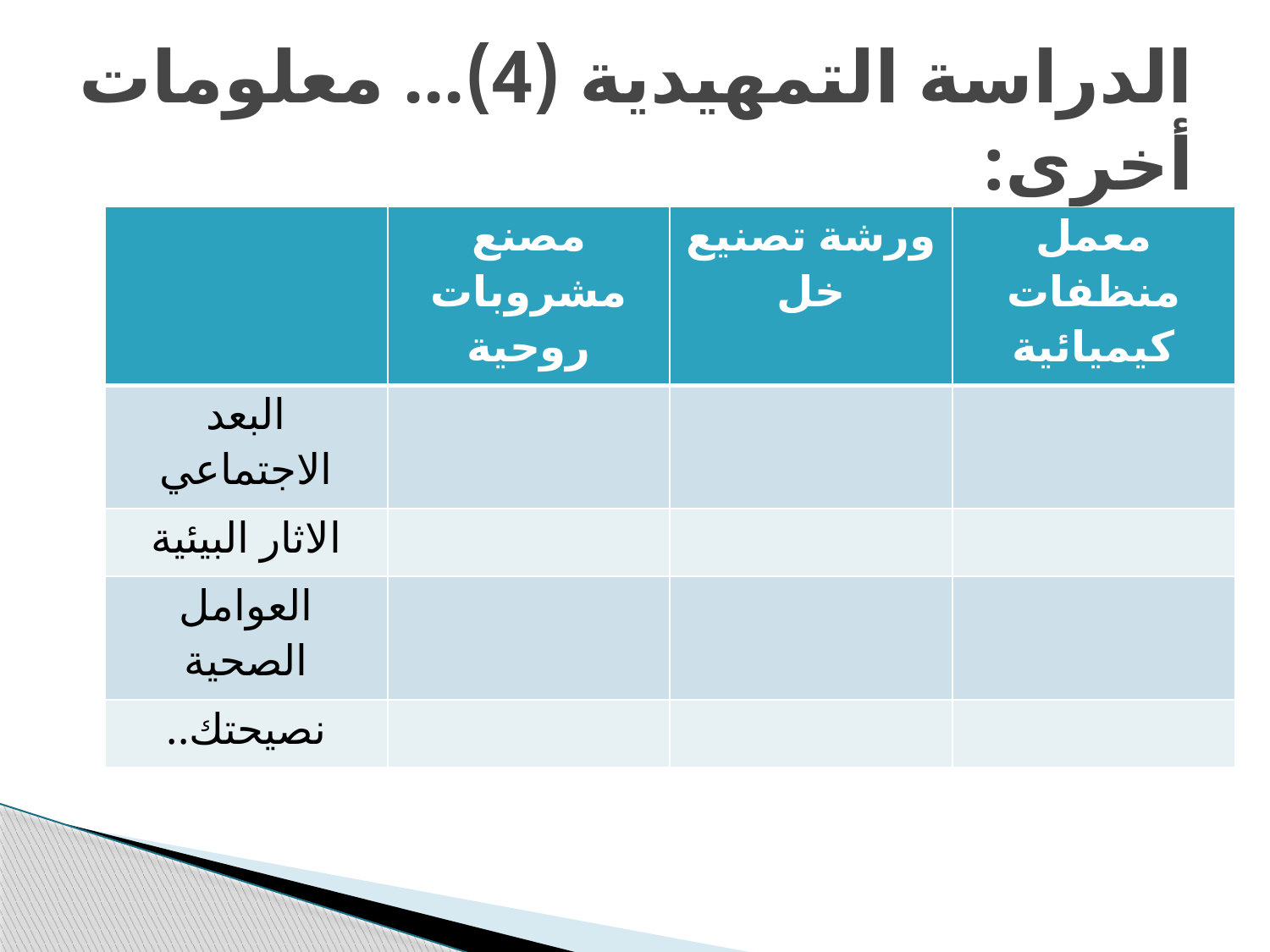

# الدراسة التمهيدية (4)... معلومات أخرى:
|  | مصنع مشروبات روحية | ورشة تصنيع خل | معمل منظفات كيميائية |
| --- | --- | --- | --- |
| البعد الاجتماعي |  |  |  |
| الاثار البيئية |  |  |  |
| العوامل الصحية |  |  |  |
| نصيحتك.. |  |  |  |